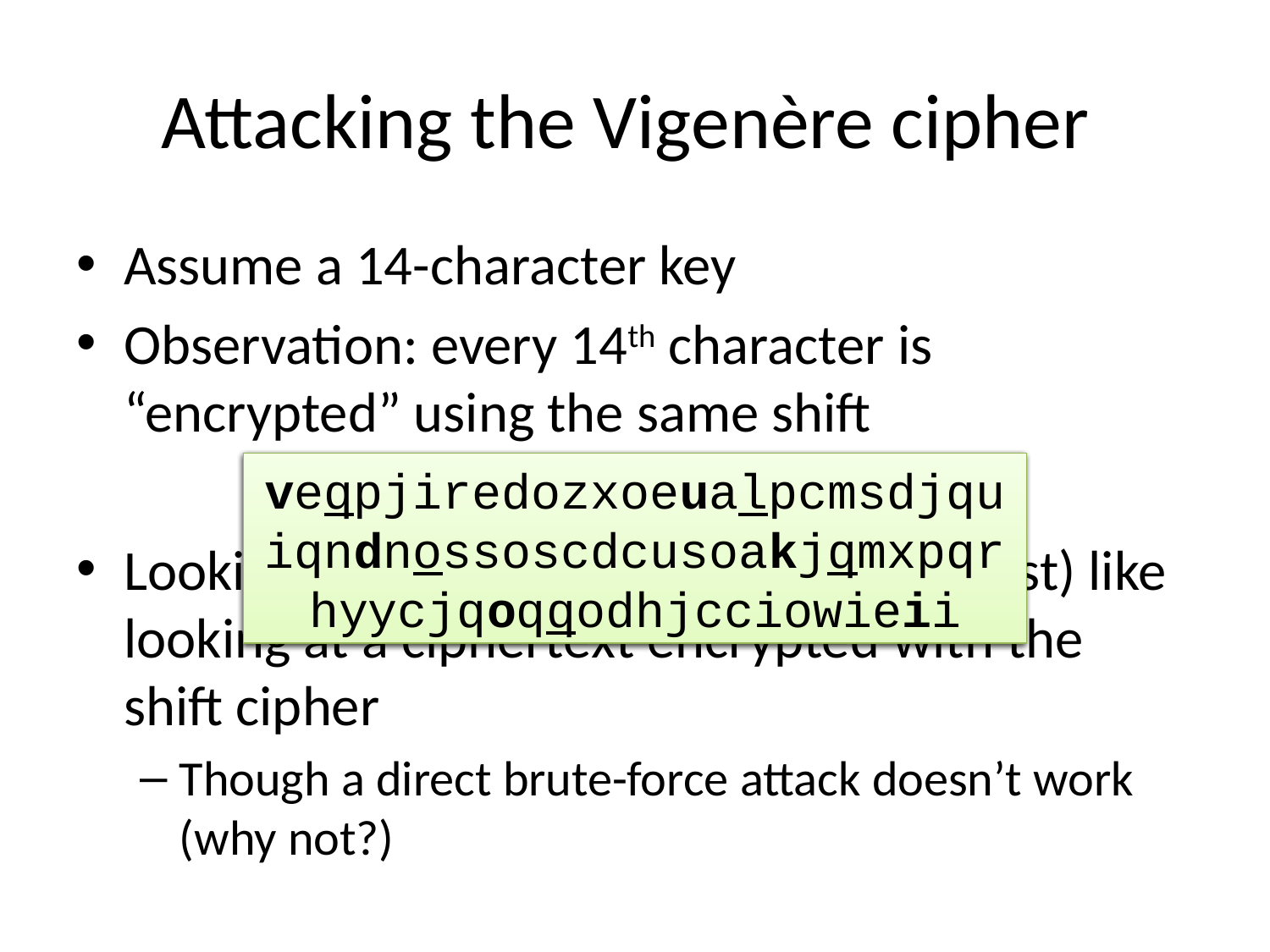

# Attacking the Vigenère cipher
Assume a 14-character key
Observation: every 14th character is “encrypted” using the same shift

Looking at every 14th character is (almost) like looking at a ciphertext encrypted with the shift cipher
Though a direct brute-force attack doesn’t work (why not?)
veqpjiredozxoeualpcmsdjquiqndnossoscdcusoakjqmxpqrhyycjqoqqodhjcciowieii
veqpjiredozxoeualpcmsdjquiqndnossoscdcusoakjqmxpqrhyycjqoqqodhjcciowieii
veqpjiredozxoeualpcmsdjquiqndnossoscdcusoakjqmxpqrhyycjqoqqodhjcciowieii